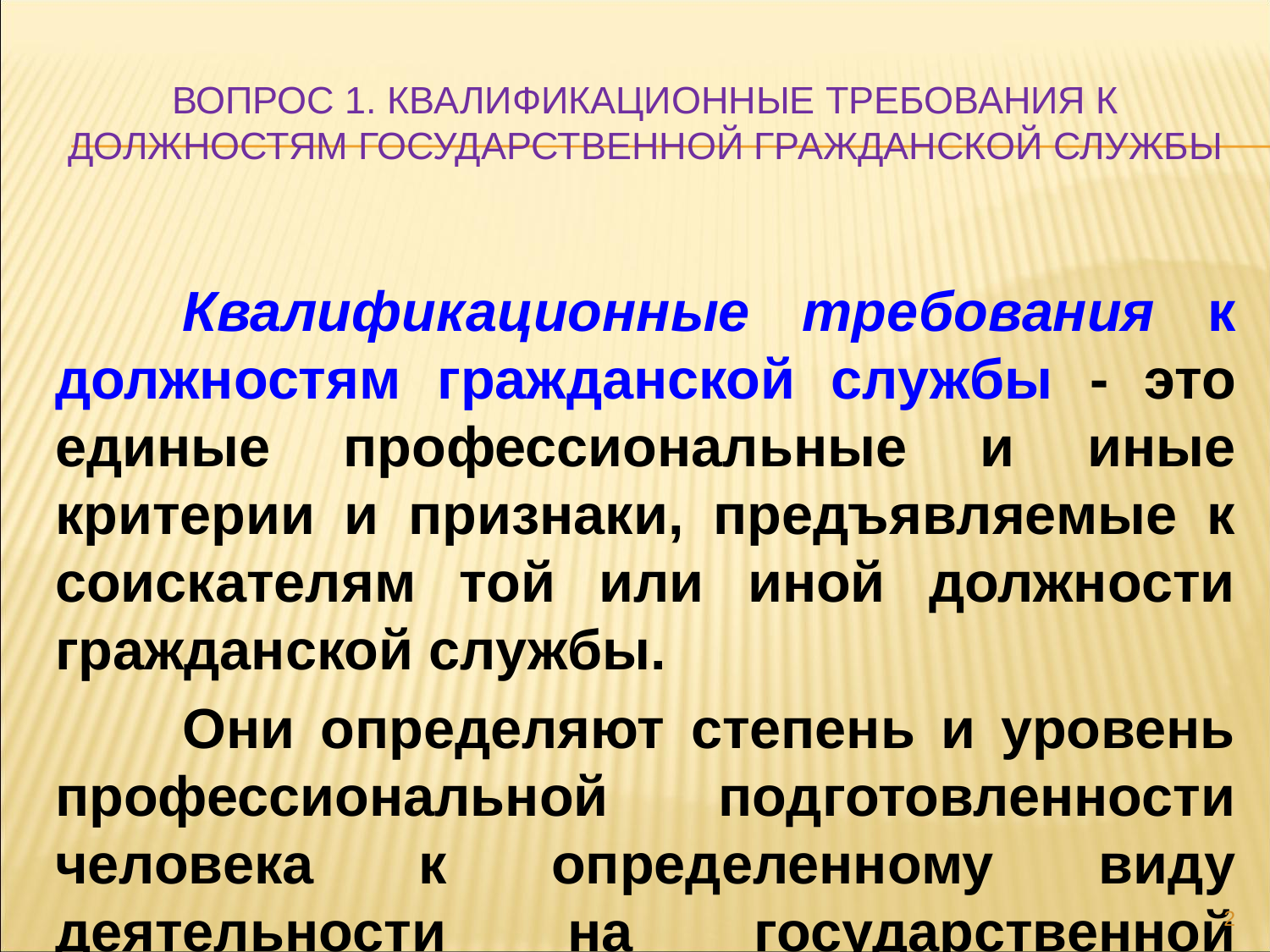

# Вопрос 1. Квалификационные требования к должностям государственной гражданской службы
	Квалификационные требования к должностям гражданской службы - это единые профессиональные и иные критерии и признаки, предъявляемые к соискателям той или иной должности гражданской службы.
	Они определяют степень и уровень профессиональной подготовленности человека к определенному виду деятельности на государственной службе.
2